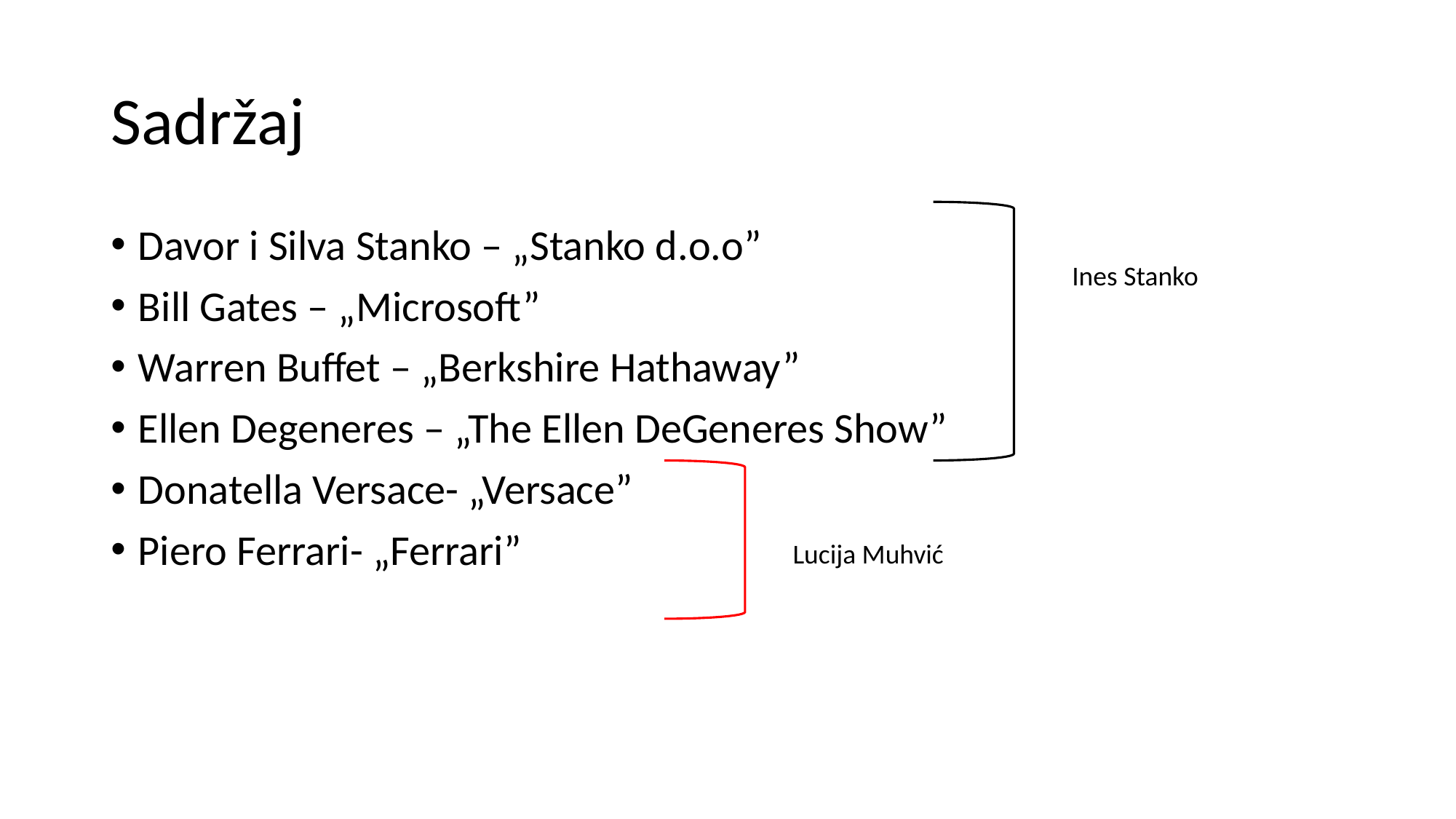

# Sadržaj

Davor i Silva Stanko – „Stanko d.o.o”
Bill Gates – „Microsoft”
Warren Buffet – „Berkshire Hathaway”
Ellen Degeneres – „The Ellen DeGeneres Show”
Donatella Versace- „Versace”
Piero Ferrari- „Ferrari”

Ines Stanko

Lucija Muhvić